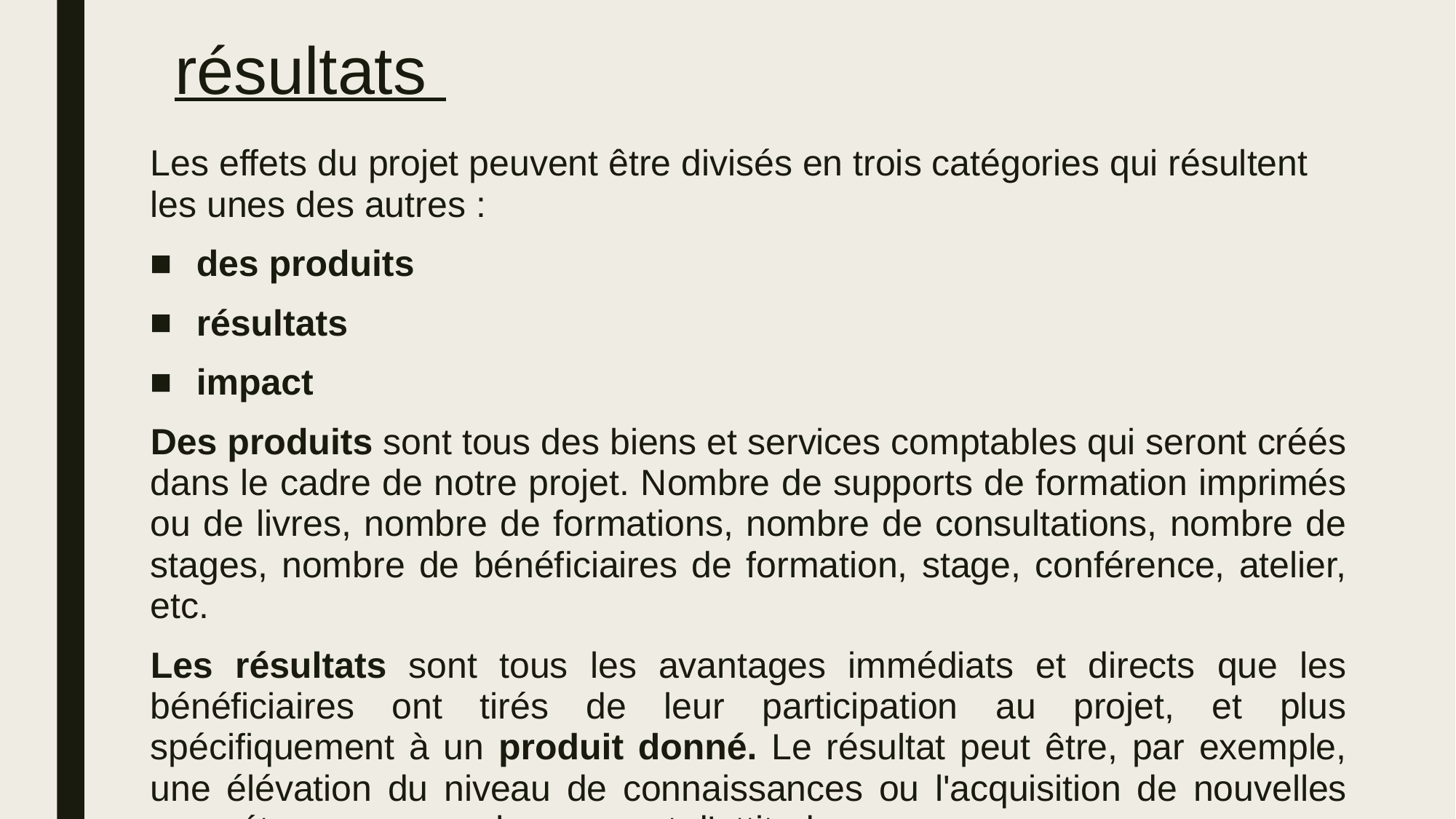

# résultats
Les effets du projet peuvent être divisés en trois catégories qui résultent les unes des autres :
des produits
résultats
impact
Des produits sont tous des biens et services comptables qui seront créés dans le cadre de notre projet. Nombre de supports de formation imprimés ou de livres, nombre de formations, nombre de consultations, nombre de stages, nombre de bénéficiaires de formation, stage, conférence, atelier, etc.
Les résultats sont tous les avantages immédiats et directs que les bénéficiaires ont tirés de leur participation au projet, et plus spécifiquement à un produit donné. Le résultat peut être, par exemple, une élévation du niveau de connaissances ou l'acquisition de nouvelles compétences ou un changement d'attitudes.